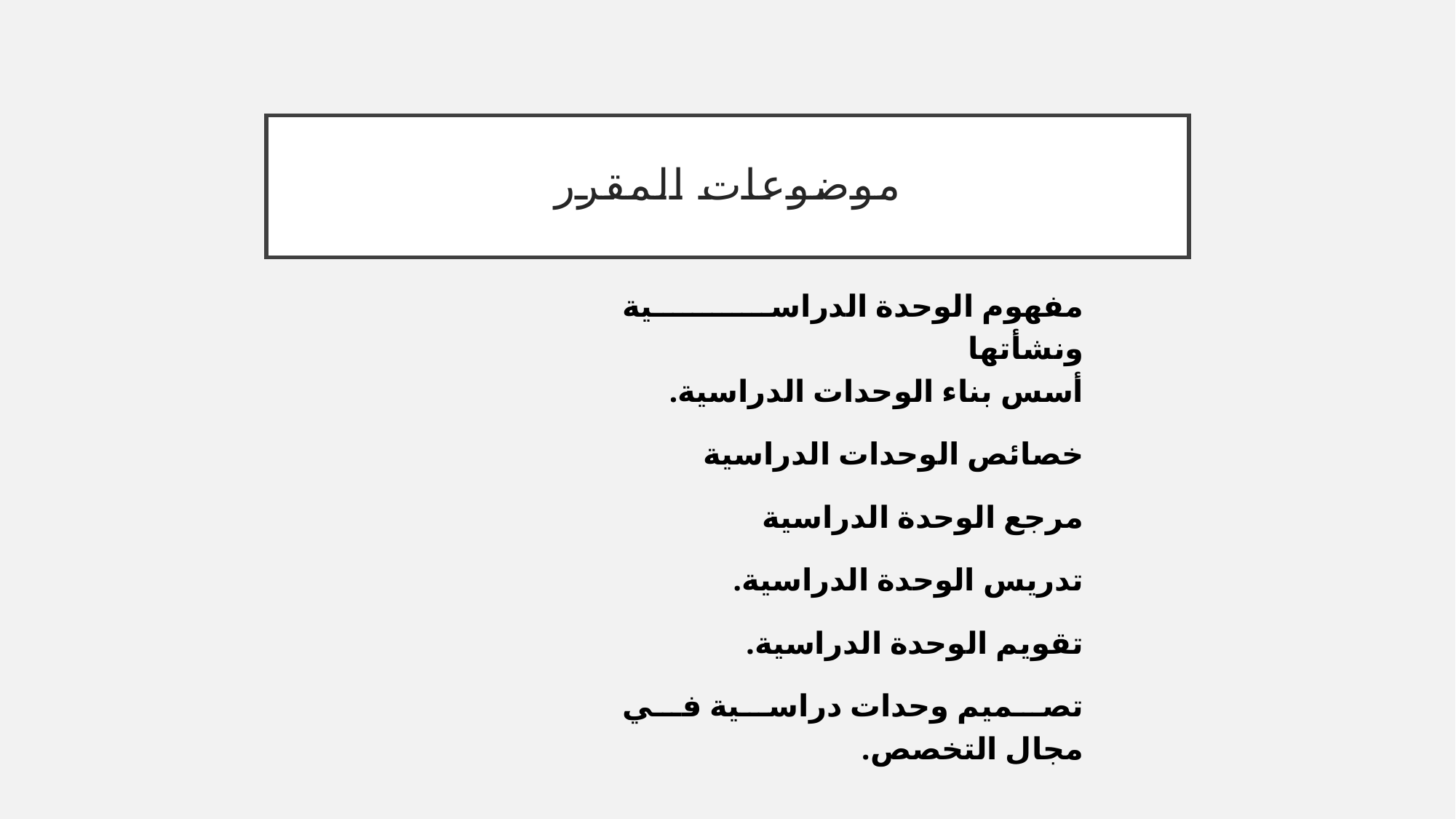

# موضوعات المقرر
| مفهوم الوحدة الدراسية ونشأتها |
| --- |
| أسس بناء الوحدات الدراسية. |
| خصائص الوحدات الدراسية |
| مرجع الوحدة الدراسية |
| تدريس الوحدة الدراسية. |
| تقويم الوحدة الدراسية. |
| تصميم وحدات دراسية في مجال التخصص. |